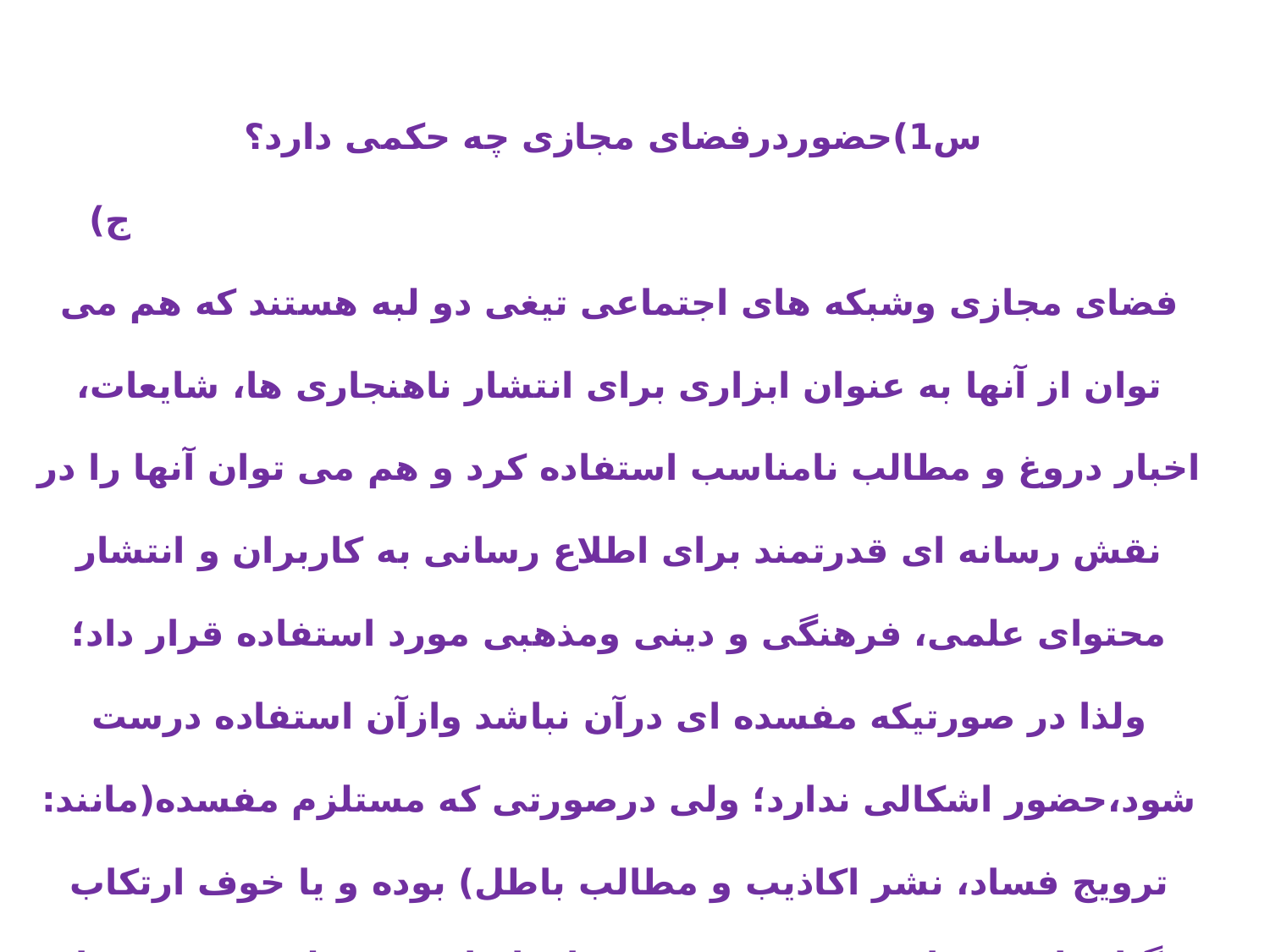

1/3-حضوردرفضای مجازی                                                                                                                                                                                                                                                                                                                                                                                                                                                              س1)حضوردرفضای مجازی چه حکمی دارد؟                                                                                                     ج) فضای مجازی وشبکه های اجتماعی تیغی دو لبه هستند که هم می توان از آنها به عنوان ابزاری برای انتشار ناهنجاری ها، شایعات، اخبار دروغ و مطالب نامناسب استفاده کرد و هم می توان آنها را در نقش رسانه ای قدرتمند برای اطلاع رسانی به کاربران و انتشار محتوای علمی، فرهنگی و دینی ومذهبی مورد استفاده قرار داد؛ ولذا در صورتیکه مفسده ای درآن نباشد وازآن استفاده درست شود،حضور اشکالی ندارد؛ ولی درصورتی که مستلزم مفسده(مانند: ترویج فساد، نشر اکاذیب و مطالب باطل) بوده و یا خوف ارتکاب گناه باشد و یا موجب تقویت دشمنان اسلام و مسلمین شود و یا خلاف قوانین و مقررات نظام جمهوری اسلامی باشد،حضور جایز نیست.(سایت لیدر،سایت رسمی مقام معظم رهبری مدظله العالی ،استفتاءات جدید،1/6/1395)